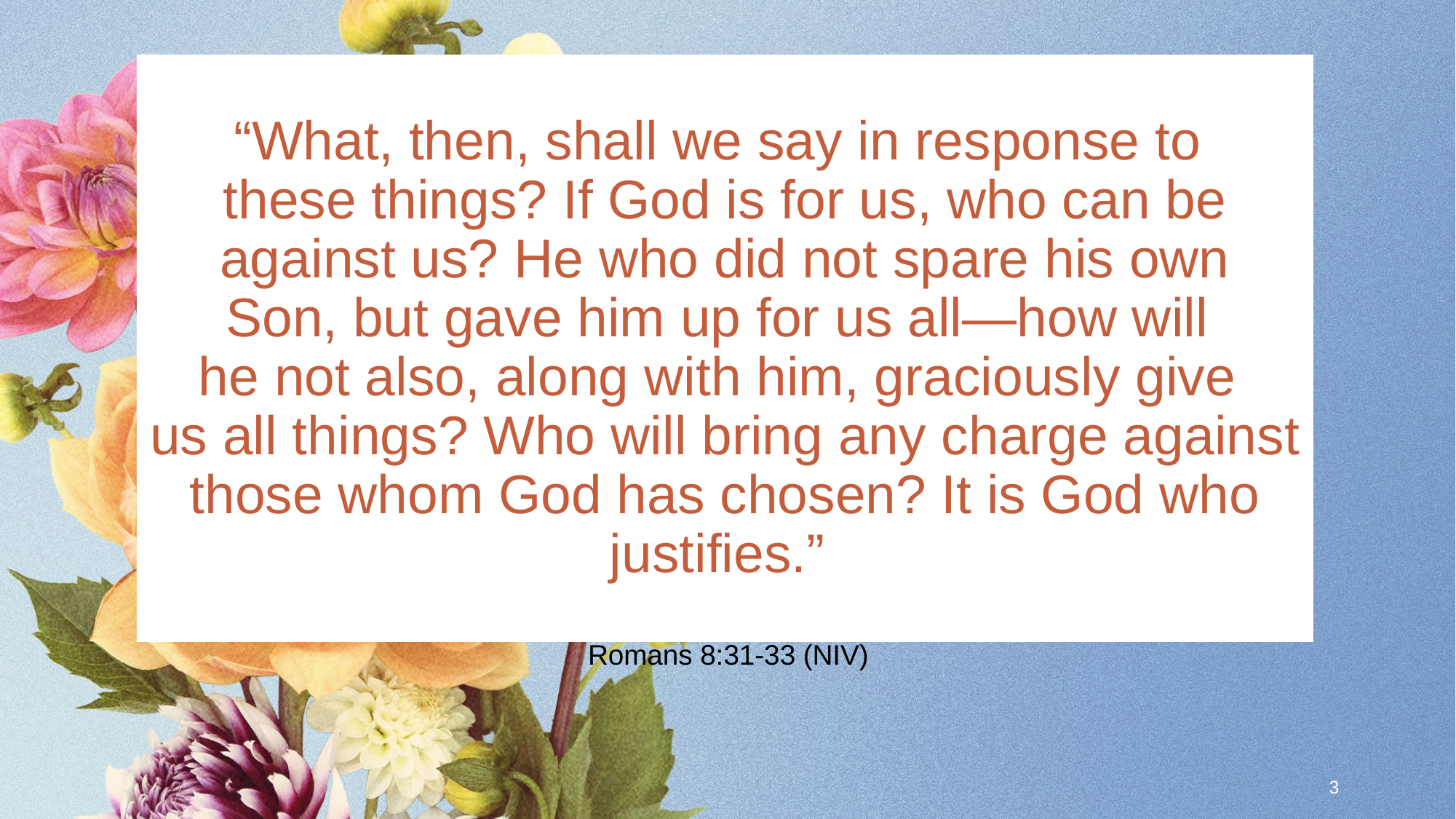

“What, then, shall we say in response to
these things? If God is for us, who can be against us? He who did not spare his own Son, but gave him up for us all—how will
he not also, along with him, graciously give
us all things? Who will bring any charge against those whom God has chosen? It is God who justifies.”
Romans 8:31-33 (NIV)
3